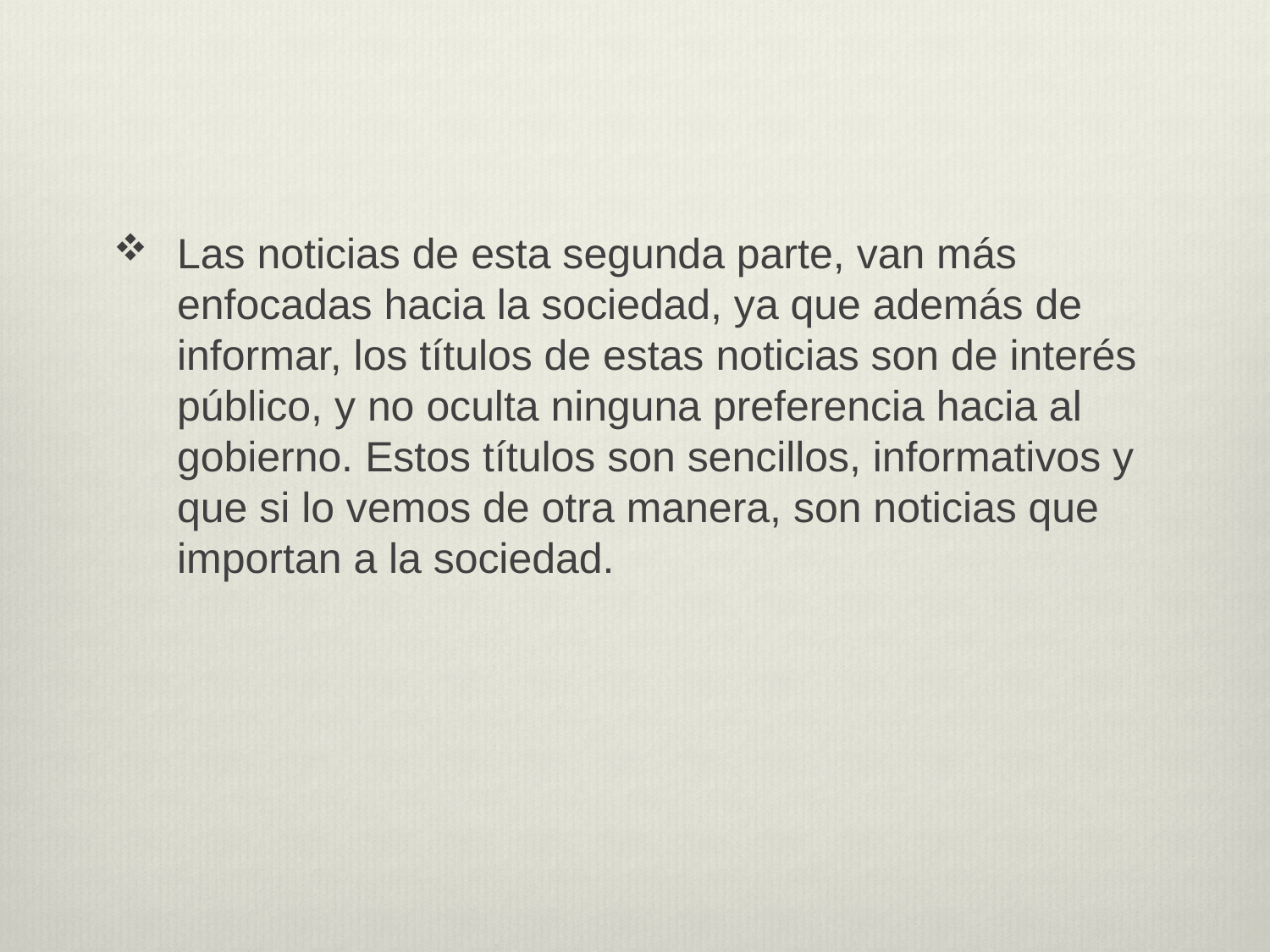

Las noticias de esta segunda parte, van más enfocadas hacia la sociedad, ya que además de informar, los títulos de estas noticias son de interés público, y no oculta ninguna preferencia hacia al gobierno. Estos títulos son sencillos, informativos y que si lo vemos de otra manera, son noticias que importan a la sociedad.